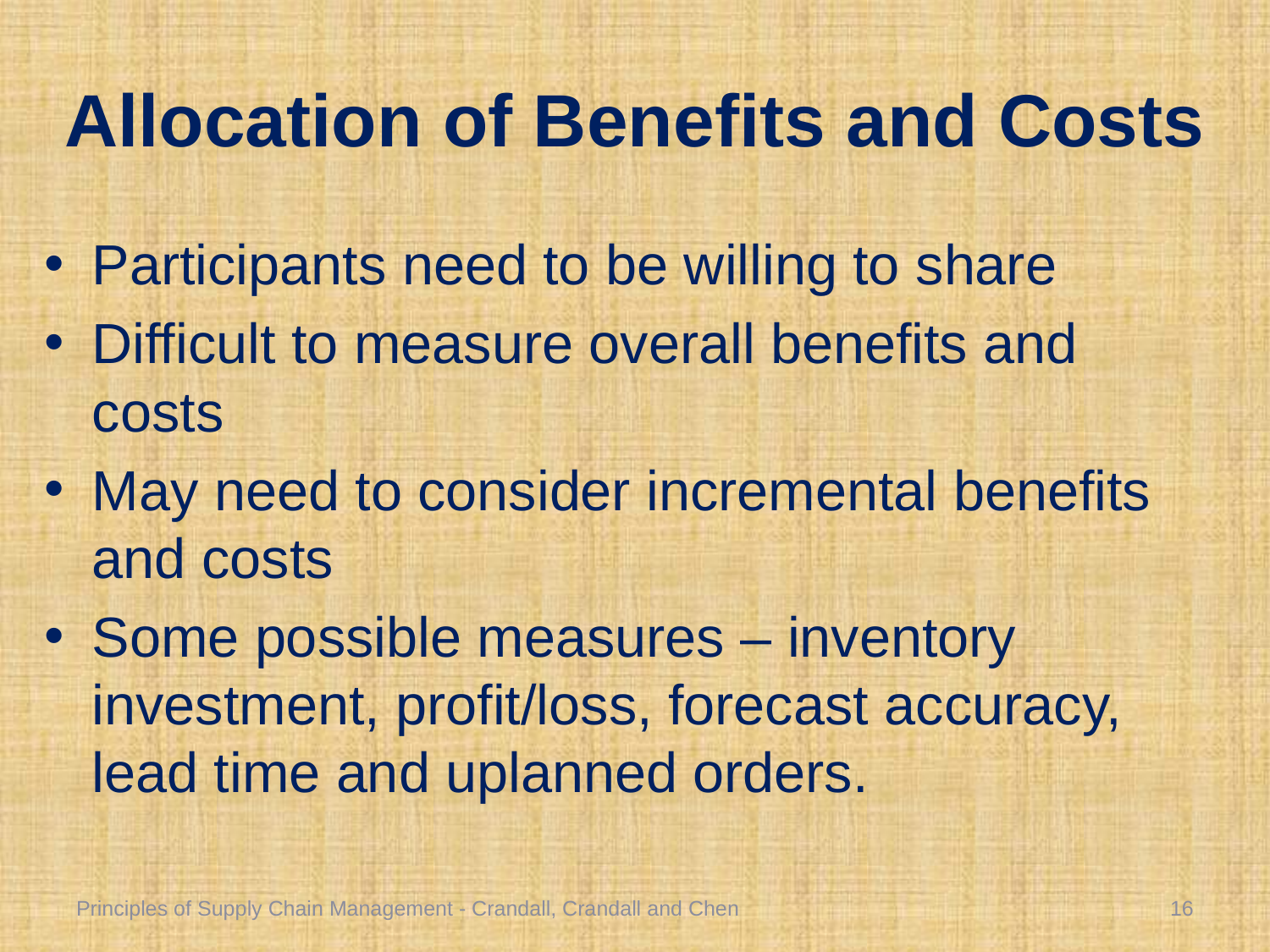

# Allocation of Benefits and Costs
Participants need to be willing to share
Difficult to measure overall benefits and costs
May need to consider incremental benefits and costs
Some possible measures – inventory investment, profit/loss, forecast accuracy, lead time and uplanned orders.

Principles of Supply Chain Management - Crandall, Crandall and Chen
16